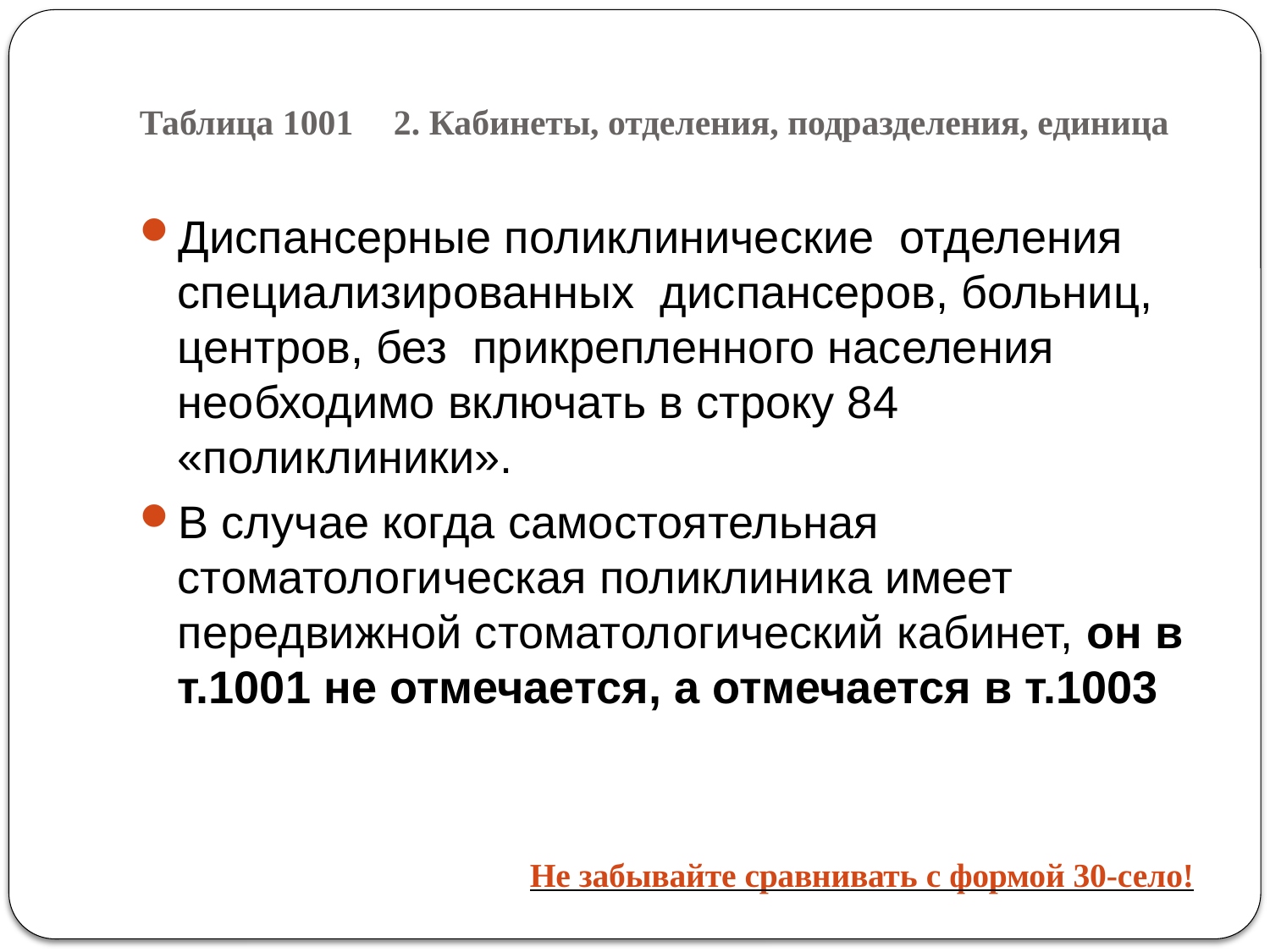

# Таблица 1001	2. Кабинеты, отделения, подразделения, единица
Диспансерные поликлинические  отделения специализированных  диспансеров, больниц, центров, без  прикрепленного населения необходимо включать в строку 84 «поликлиники».
В случае когда самостоятельная стоматологическая поликлиника имеет передвижной стоматологический кабинет, он в т.1001 не отмечается, а отмечается в т.1003

Не забывайте сравнивать с формой 30-село!